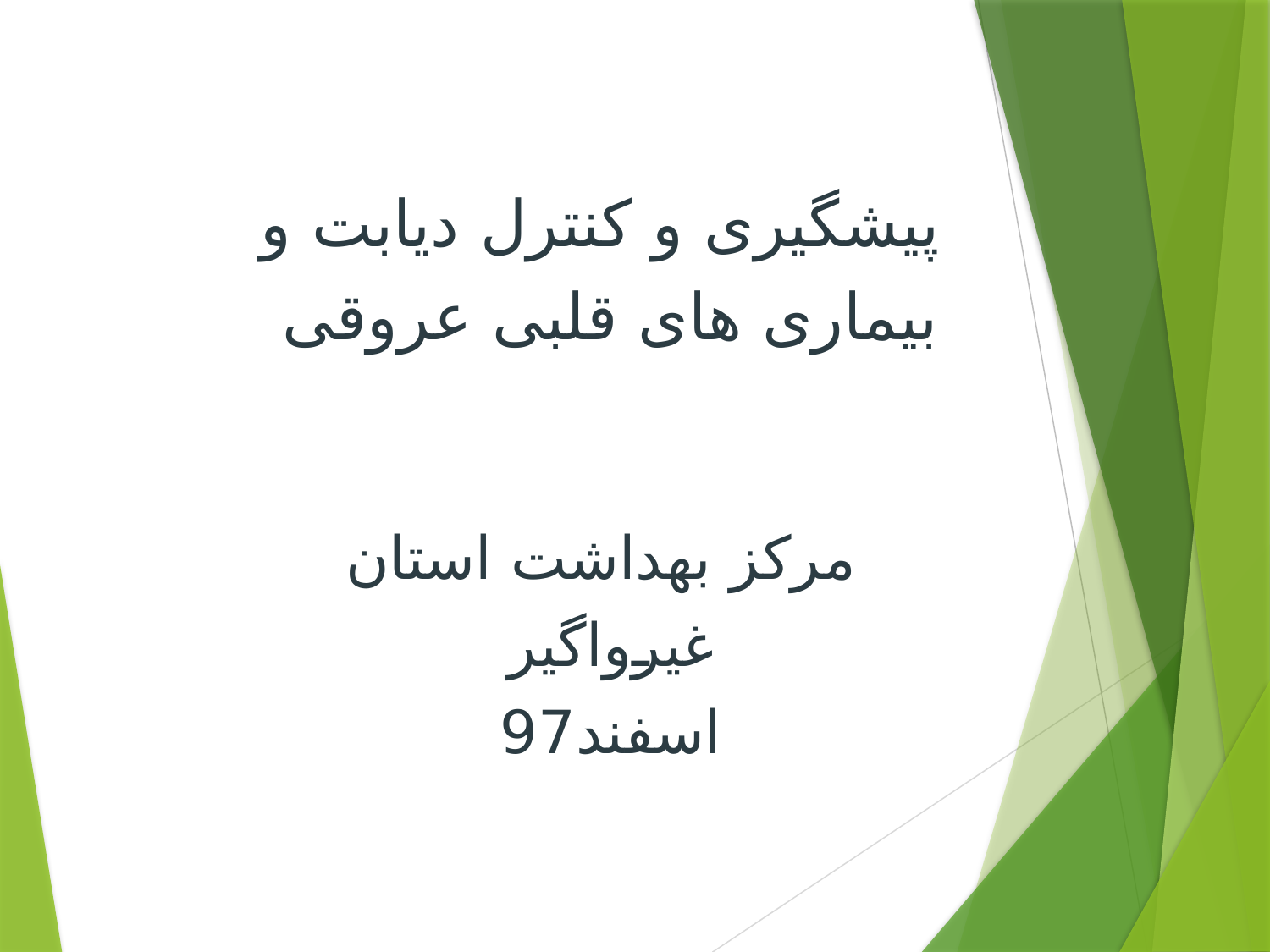

پیشگیری و کنترل دیابت و
بیماری های قلبی عروقی

مرکز بهداشت استان
غیرواگیر
اسفند97